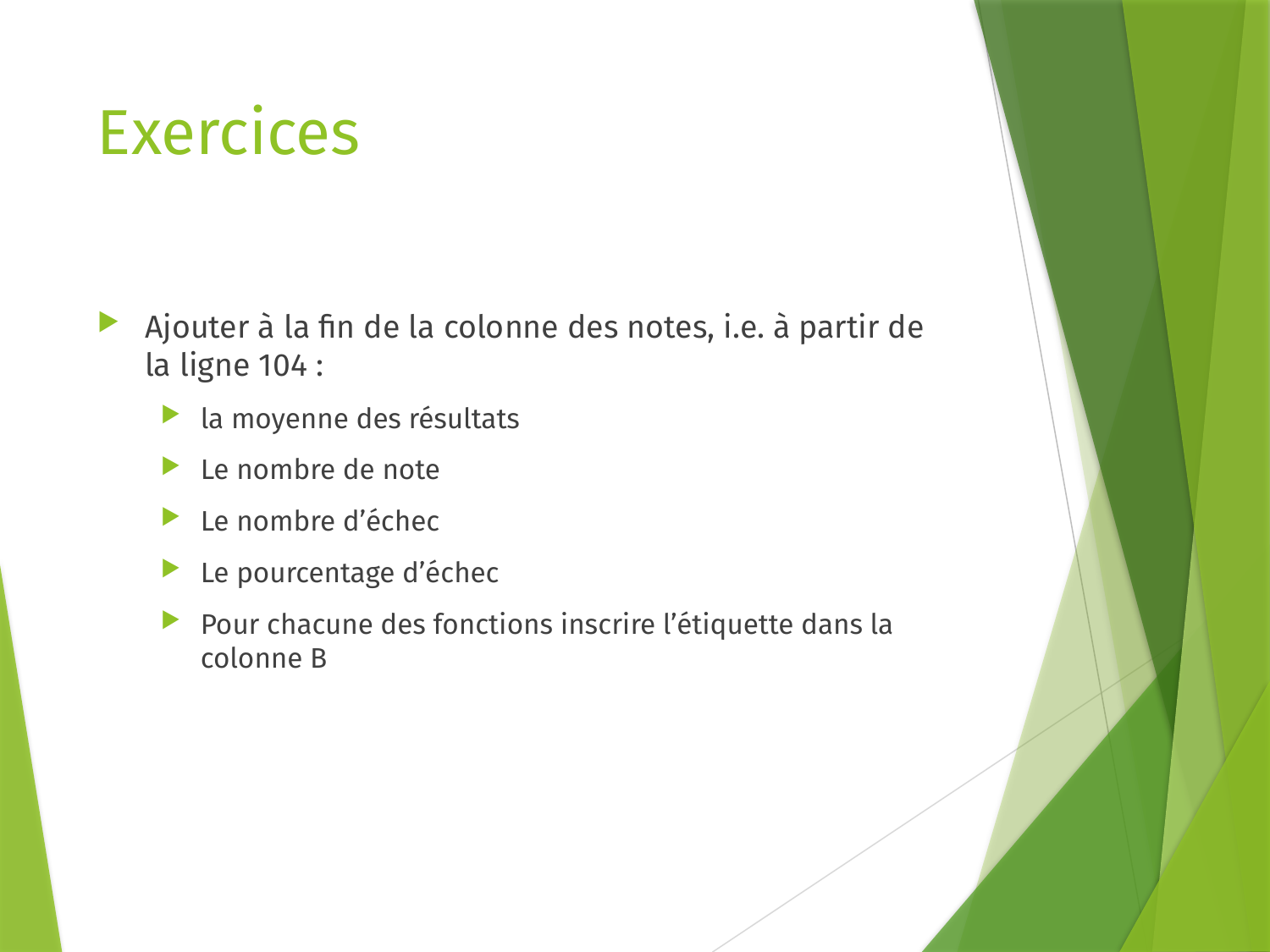

# Exercices
Ajouter à la fin de la colonne des notes, i.e. à partir de la ligne 104 :
la moyenne des résultats
Le nombre de note
Le nombre d’échec
Le pourcentage d’échec
Pour chacune des fonctions inscrire l’étiquette dans la colonne B